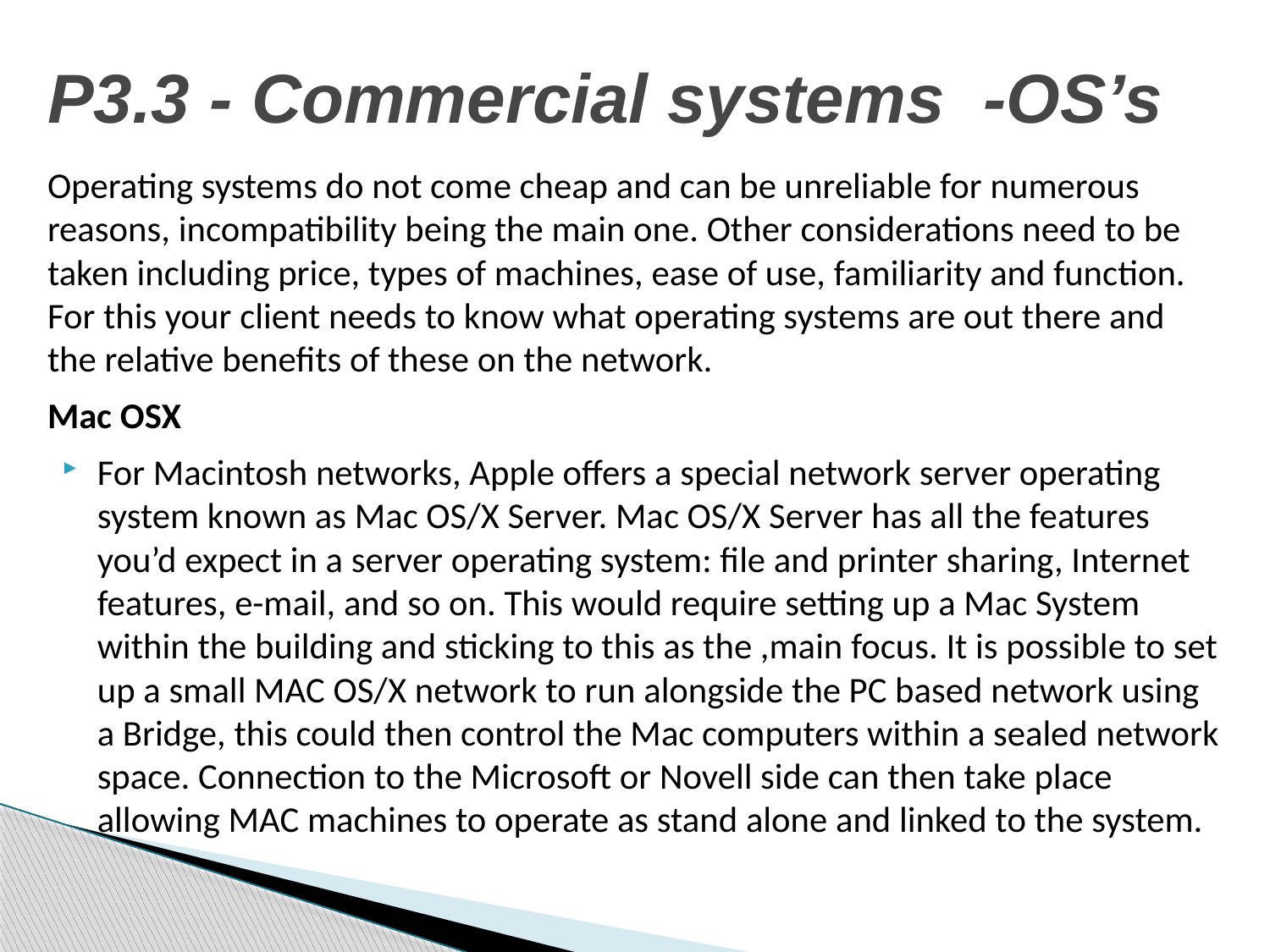

# P3.3 - Commercial systems  -OS’s
Operating systems do not come cheap and can be unreliable for numerous reasons, incompatibility being the main one. Other considerations need to be taken including price, types of machines, ease of use, familiarity and function. For this your client needs to know what operating systems are out there and the relative benefits of these on the network.
Mac OSX
For Macintosh networks, Apple offers a special network server operating system known as Mac OS/X Server. Mac OS/X Server has all the features you’d expect in a server operating system: file and printer sharing, Internet features, e-mail, and so on. This would require setting up a Mac System within the building and sticking to this as the ,main focus. It is possible to set up a small MAC OS/X network to run alongside the PC based network using a Bridge, this could then control the Mac computers within a sealed network space. Connection to the Microsoft or Novell side can then take place allowing MAC machines to operate as stand alone and linked to the system.